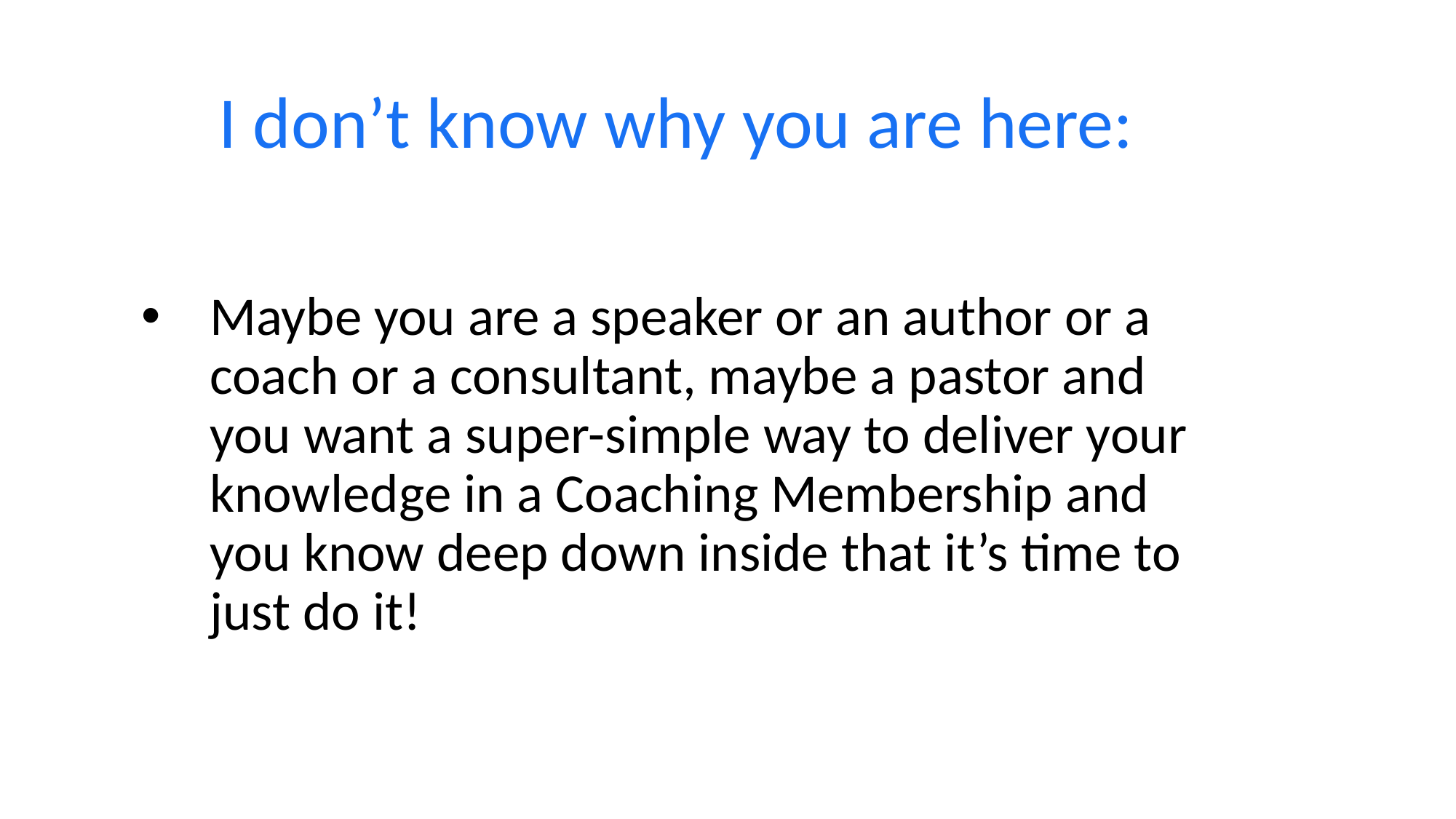

I don’t know why you are here:

Maybe you are a speaker or an author or a coach or a consultant, maybe a pastor and you want a super-simple way to deliver your knowledge in a Coaching Membership and you know deep down inside that it’s time to just do it!